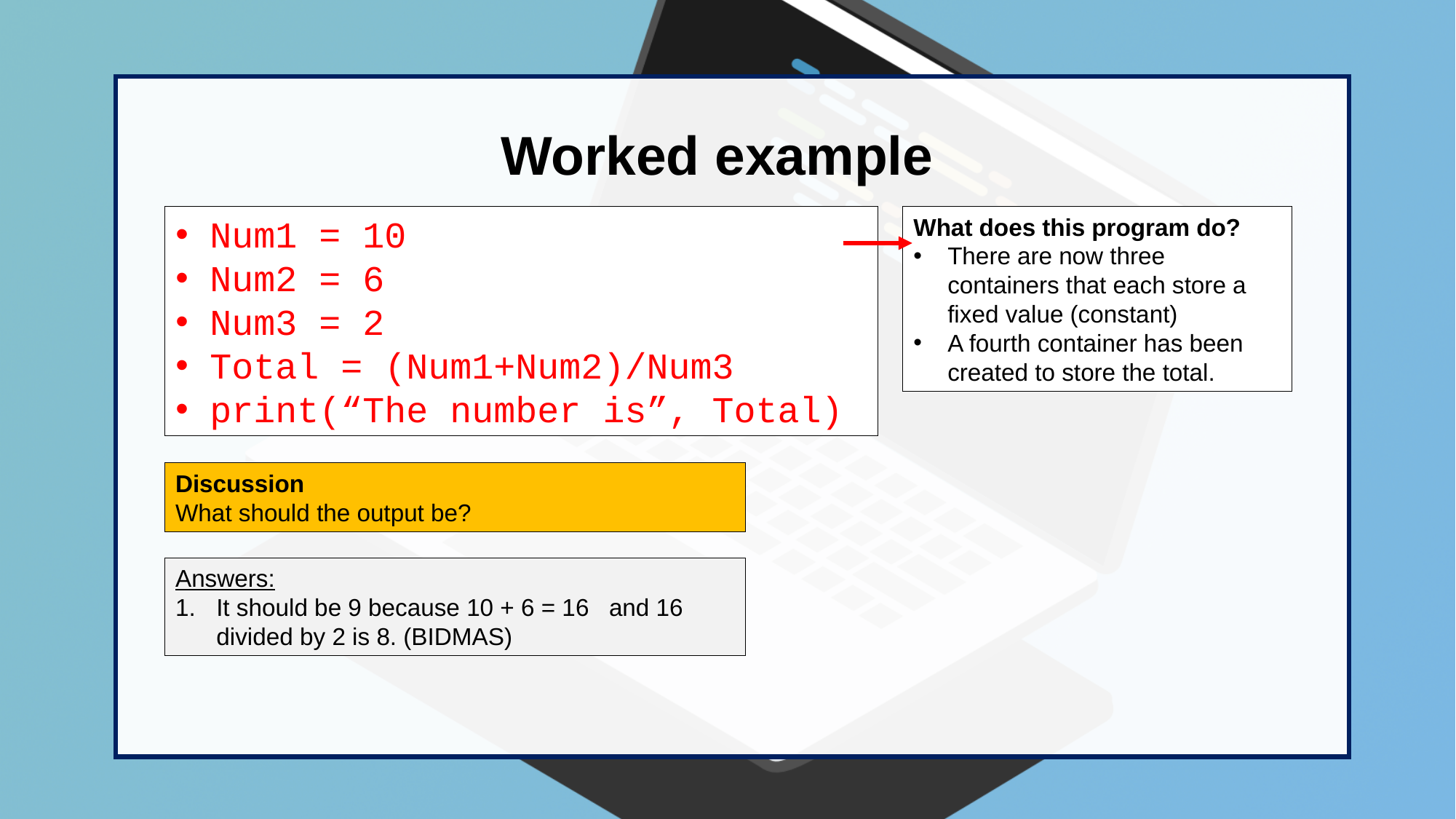

Worked example
Num1 = 10
Num2 = 6
Num3 = 2
Total = (Num1+Num2)/Num3
print(“The number is”, Total)
What does this program do?
There are now three containers that each store a fixed value (constant)
A fourth container has been created to store the total.
Discussion
What should the output be?
Answers:
It should be 9 because 10 + 6 = 16   and 16 divided by 2 is 8. (BIDMAS)